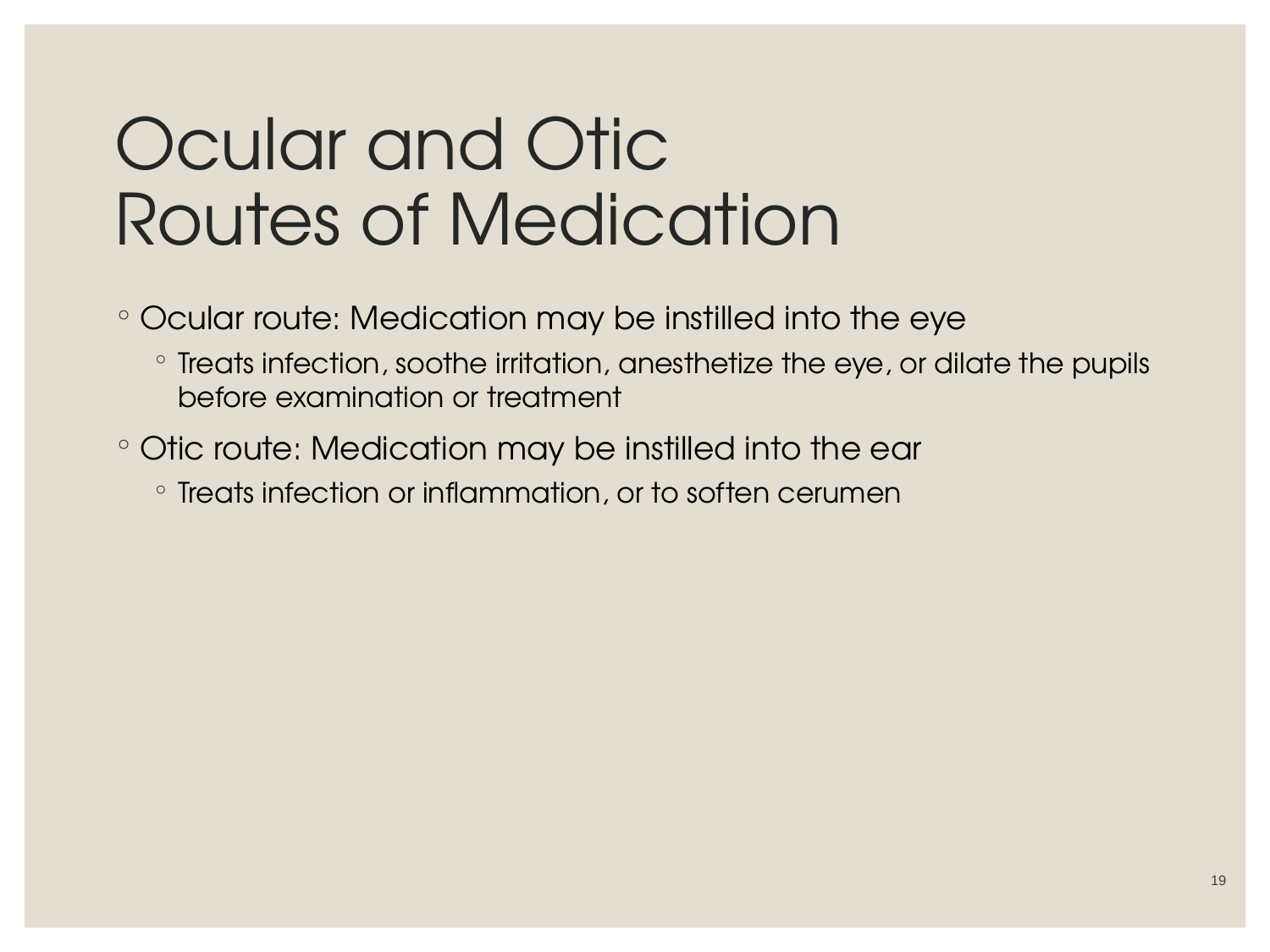

# Ocular and Otic Routes of Medication
Ocular route: Medication may be instilled into the eye
Treats infection, soothe irritation, anesthetize the eye, or dilate the pupils before examination or treatment
Otic route: Medication may be instilled into the ear
Treats infection or inflammation, or to soften cerumen
 19